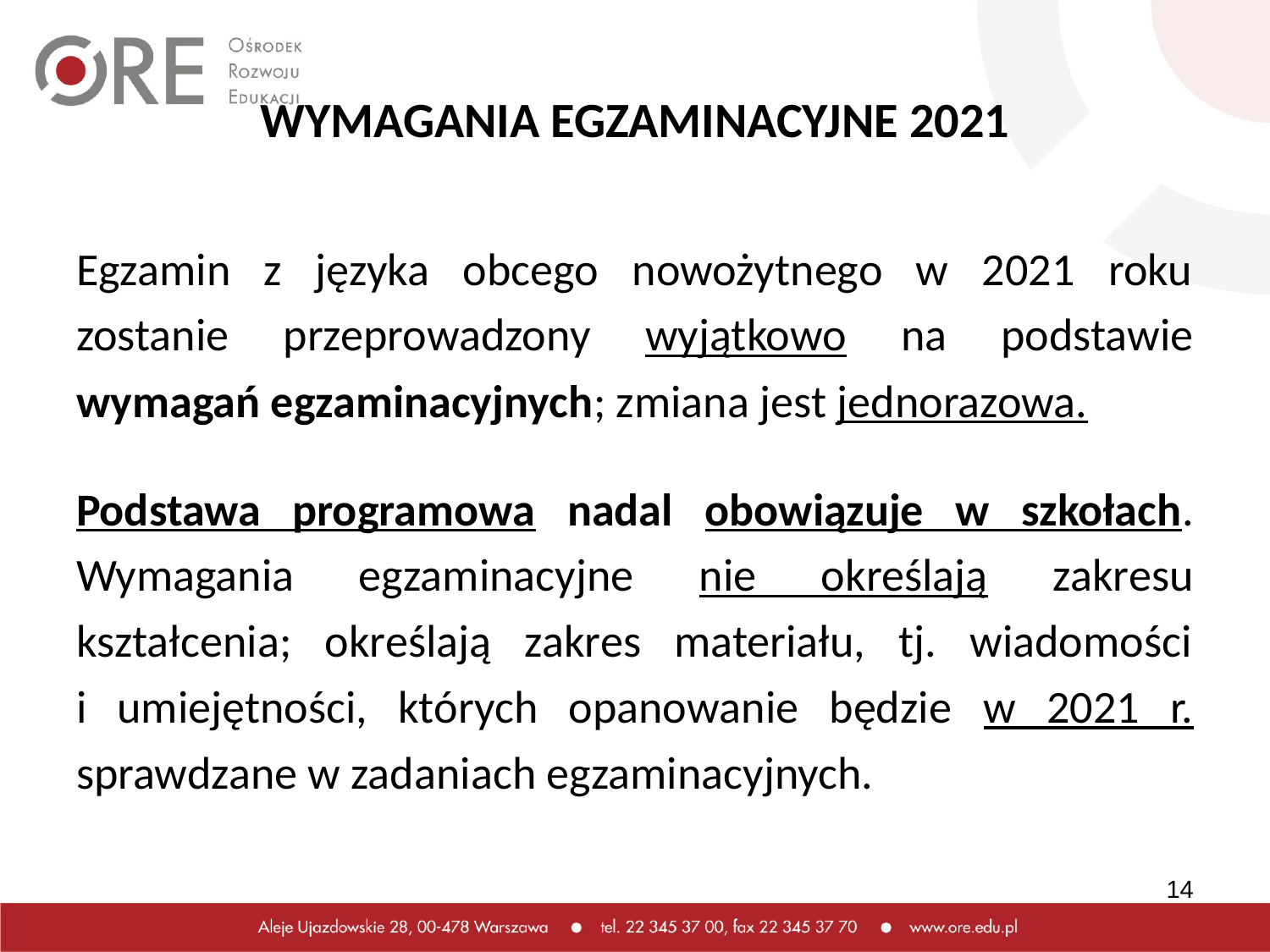

# WYMAGANIA EGZAMINACYJNE 2021
Egzamin z języka obcego nowożytnego w 2021 roku zostanie przeprowadzony wyjątkowo na podstawie wymagań egzaminacyjnych; zmiana jest jednorazowa.
Podstawa programowa nadal obowiązuje w szkołach. Wymagania egzaminacyjne nie określają zakresu kształcenia; określają zakres materiału, tj. wiadomości
i umiejętności, których opanowanie będzie w 2021 r. sprawdzane w zadaniach egzaminacyjnych.

14